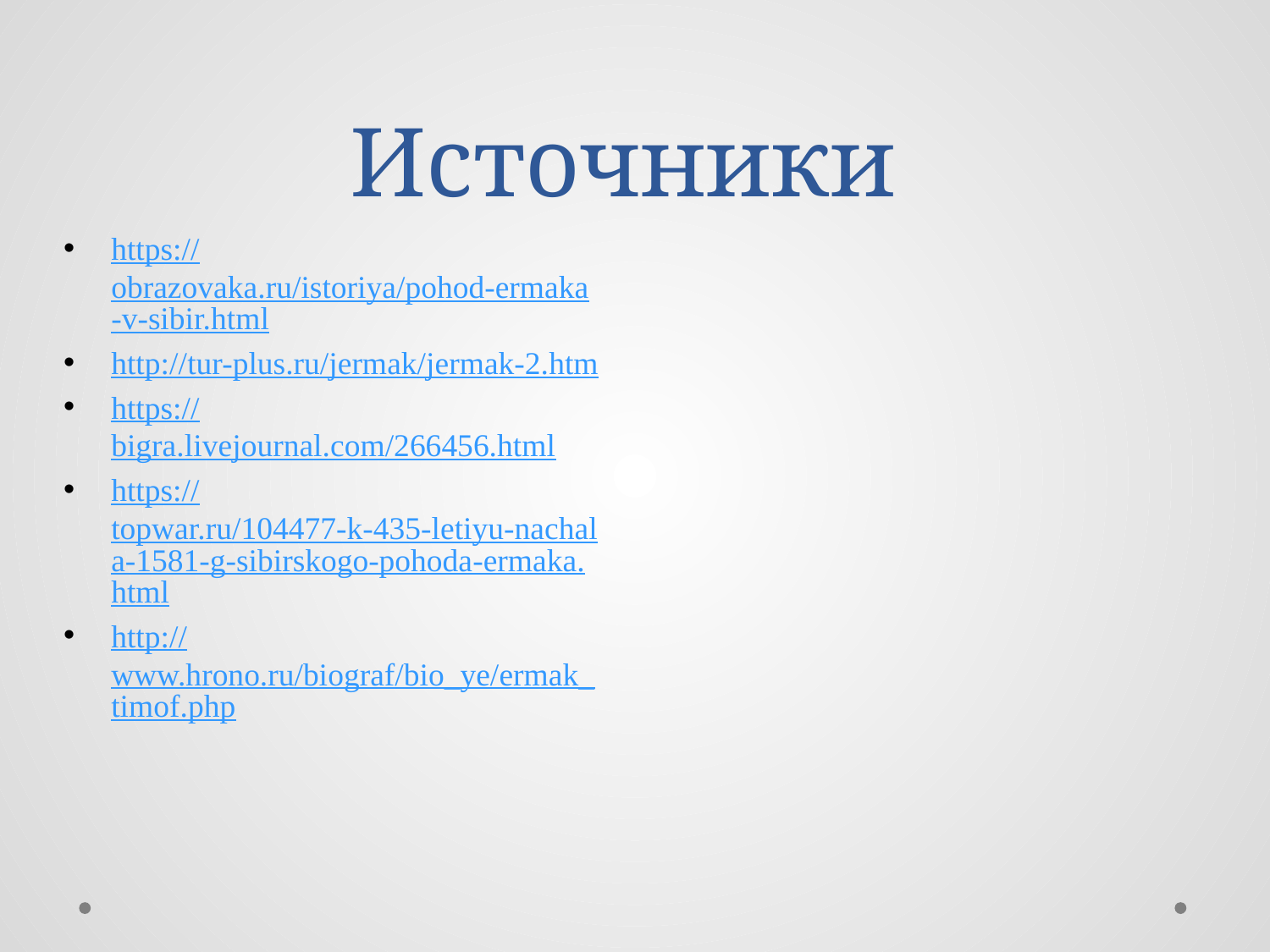

# Источники
https://obrazovaka.ru/istoriya/pohod-ermaka-v-sibir.html
http://tur-plus.ru/jermak/jermak-2.htm
https://bigra.livejournal.com/266456.html
https://topwar.ru/104477-k-435-letiyu-nachala-1581-g-sibirskogo-pohoda-ermaka.html
http://www.hrono.ru/biograf/bio_ye/ermak_timof.php